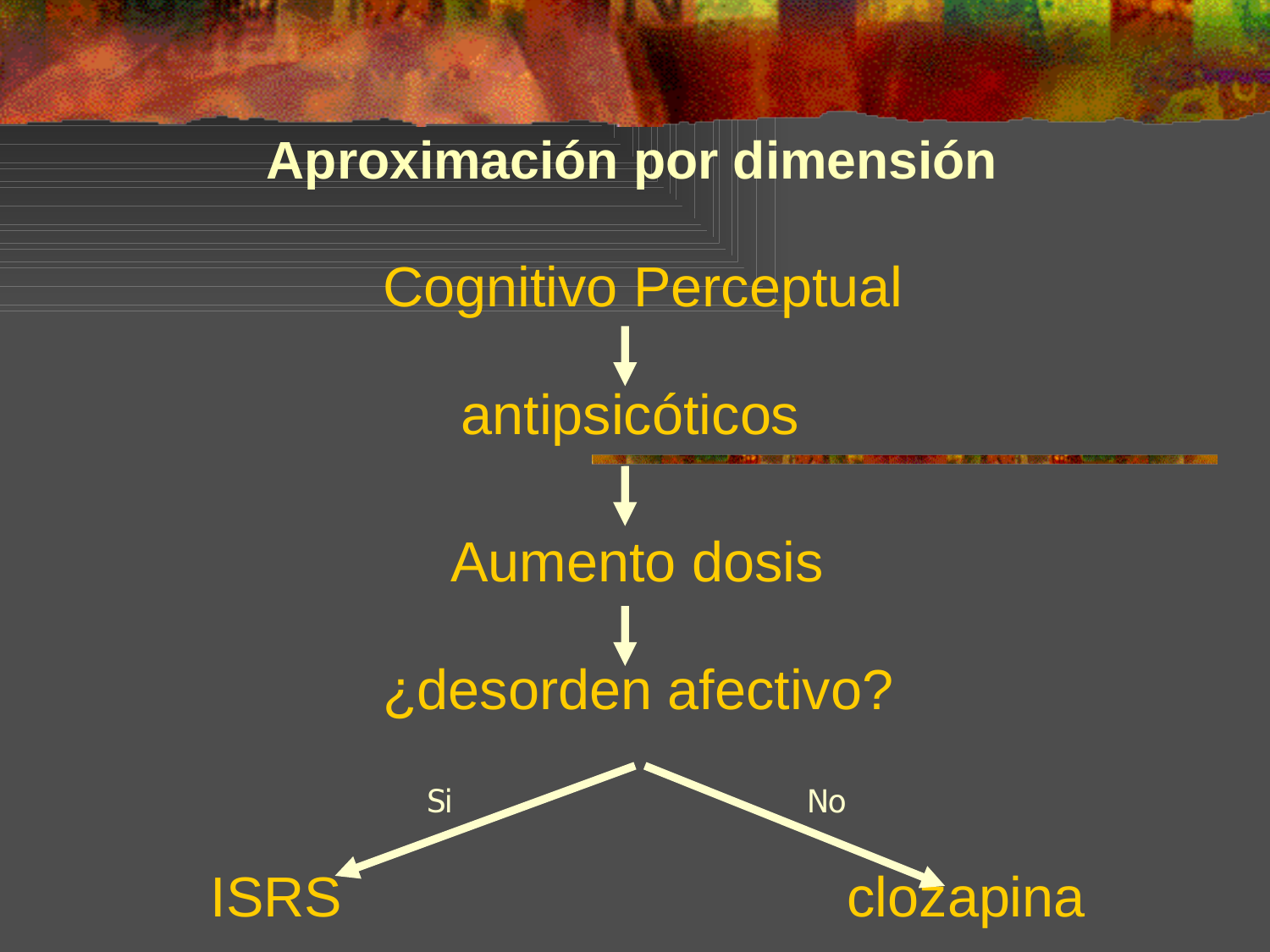

Aproximación por dimensión

                       Cognitivo Perceptual

                            antipsicóticos
			   Aumento dosis

                       ¿desorden afectivo?

            ISRS				    clozapina
#

Si
No